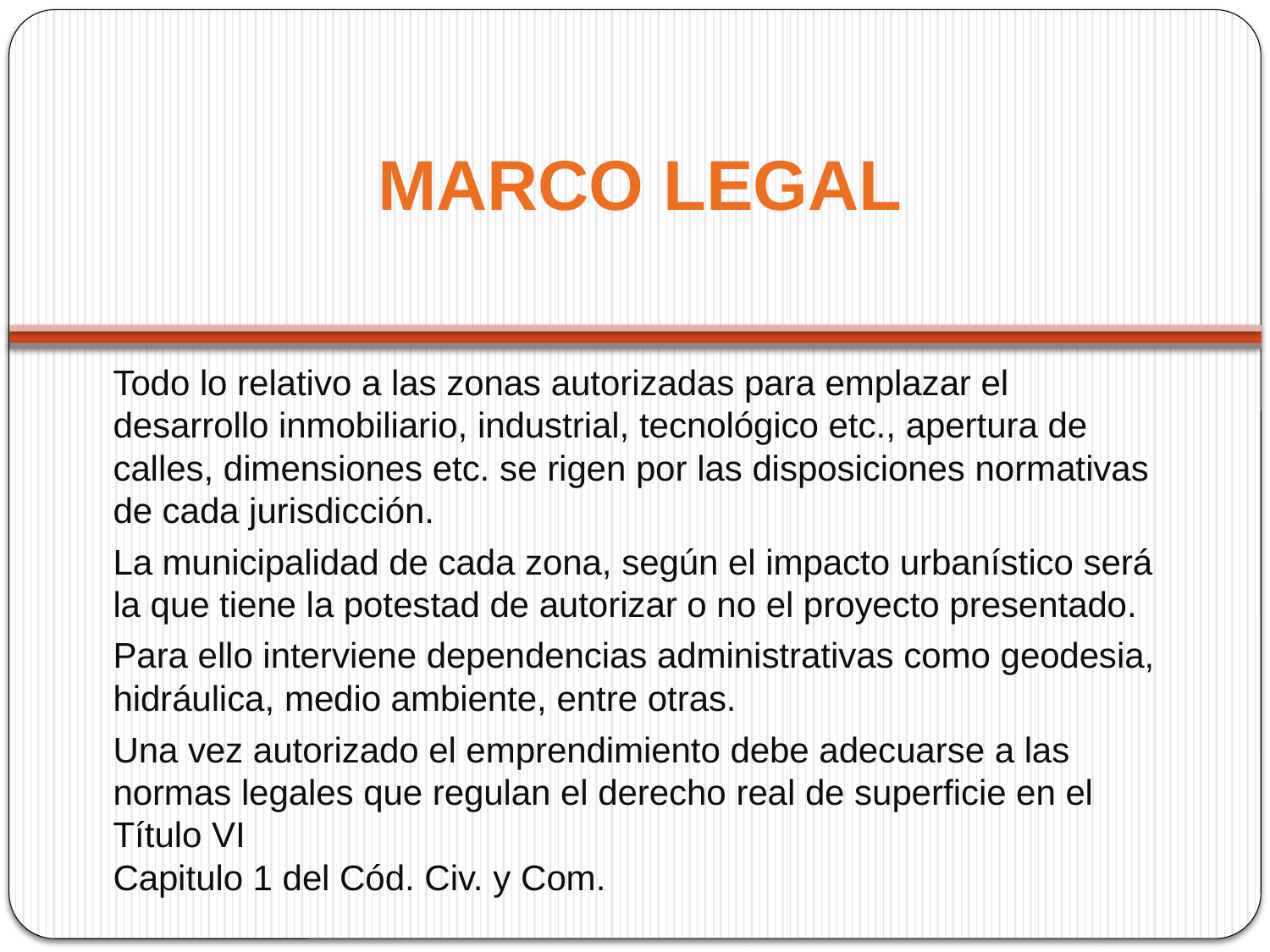

# MARCO LEGAL
Todo lo relativo a las zonas autorizadas para emplazar el desarrollo inmobiliario, industrial, tecnológico etc., apertura de calles, dimensiones etc. se rigen por las disposiciones normativas de cada jurisdicción.
La municipalidad de cada zona, según el impacto urbanístico será la que tiene la potestad de autorizar o no el proyecto presentado.
Para ello interviene dependencias administrativas como geodesia, hidráulica, medio ambiente, entre otras.
Una vez autorizado el emprendimiento debe adecuarse a las normas legales que regulan el derecho real de superficie en el Título VI
Capitulo 1 del Cód. Civ. y Com.